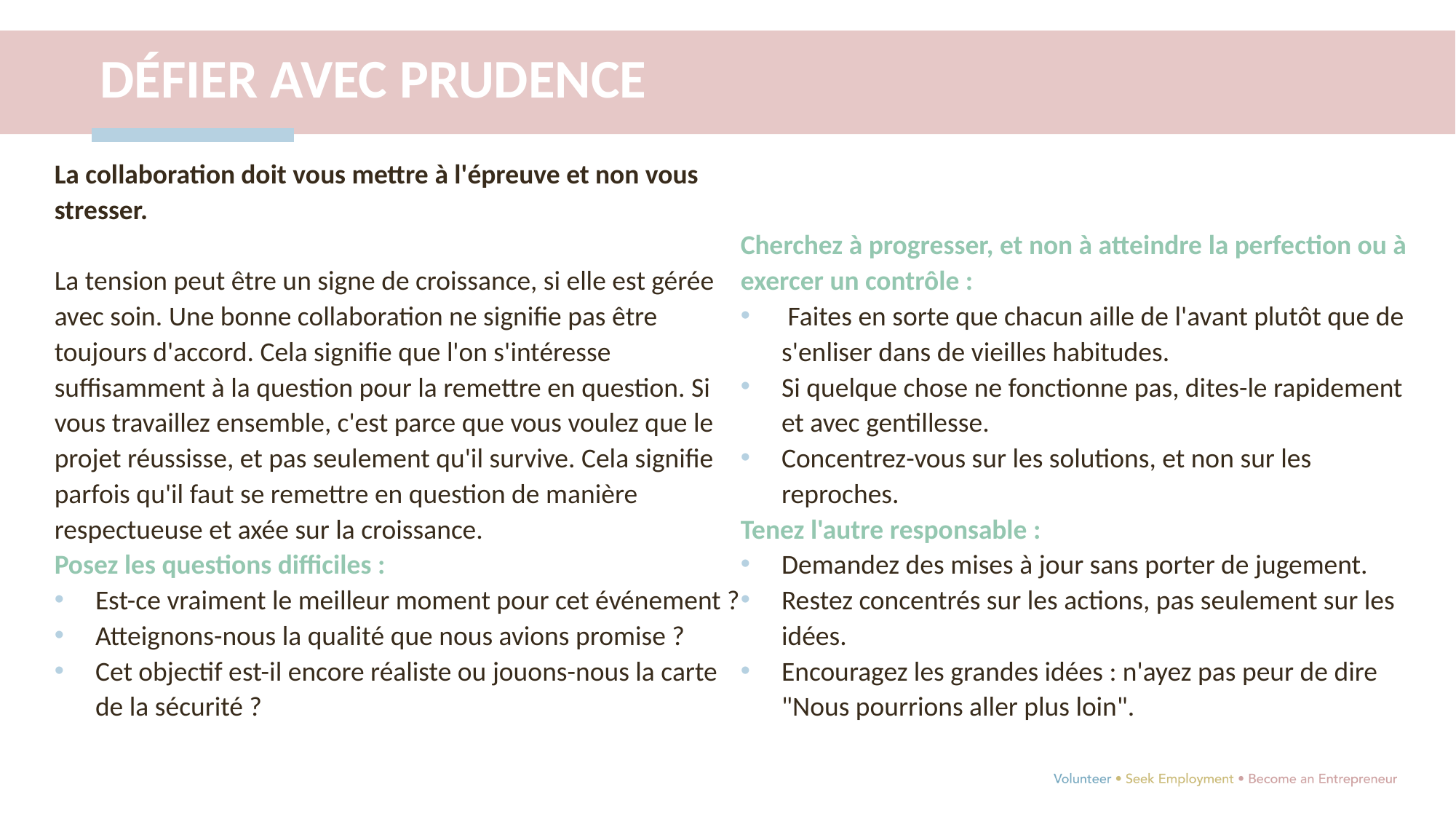

DÉFIER AVEC PRUDENCE
La collaboration doit vous mettre à l'épreuve et non vous stresser.
La tension peut être un signe de croissance, si elle est gérée avec soin. Une bonne collaboration ne signifie pas être toujours d'accord. Cela signifie que l'on s'intéresse suffisamment à la question pour la remettre en question. Si vous travaillez ensemble, c'est parce que vous voulez que le projet réussisse, et pas seulement qu'il survive. Cela signifie parfois qu'il faut se remettre en question de manière respectueuse et axée sur la croissance.
Posez les questions difficiles :
Est-ce vraiment le meilleur moment pour cet événement ?
Atteignons-nous la qualité que nous avions promise ?
Cet objectif est-il encore réaliste ou jouons-nous la carte de la sécurité ?

Cherchez à progresser, et non à atteindre la perfection ou à exercer un contrôle :
 Faites en sorte que chacun aille de l'avant plutôt que de s'enliser dans de vieilles habitudes.
Si quelque chose ne fonctionne pas, dites-le rapidement et avec gentillesse.
Concentrez-vous sur les solutions, et non sur les reproches.
Tenez l'autre responsable :
Demandez des mises à jour sans porter de jugement.
Restez concentrés sur les actions, pas seulement sur les idées.
Encouragez les grandes idées : n'ayez pas peur de dire "Nous pourrions aller plus loin".